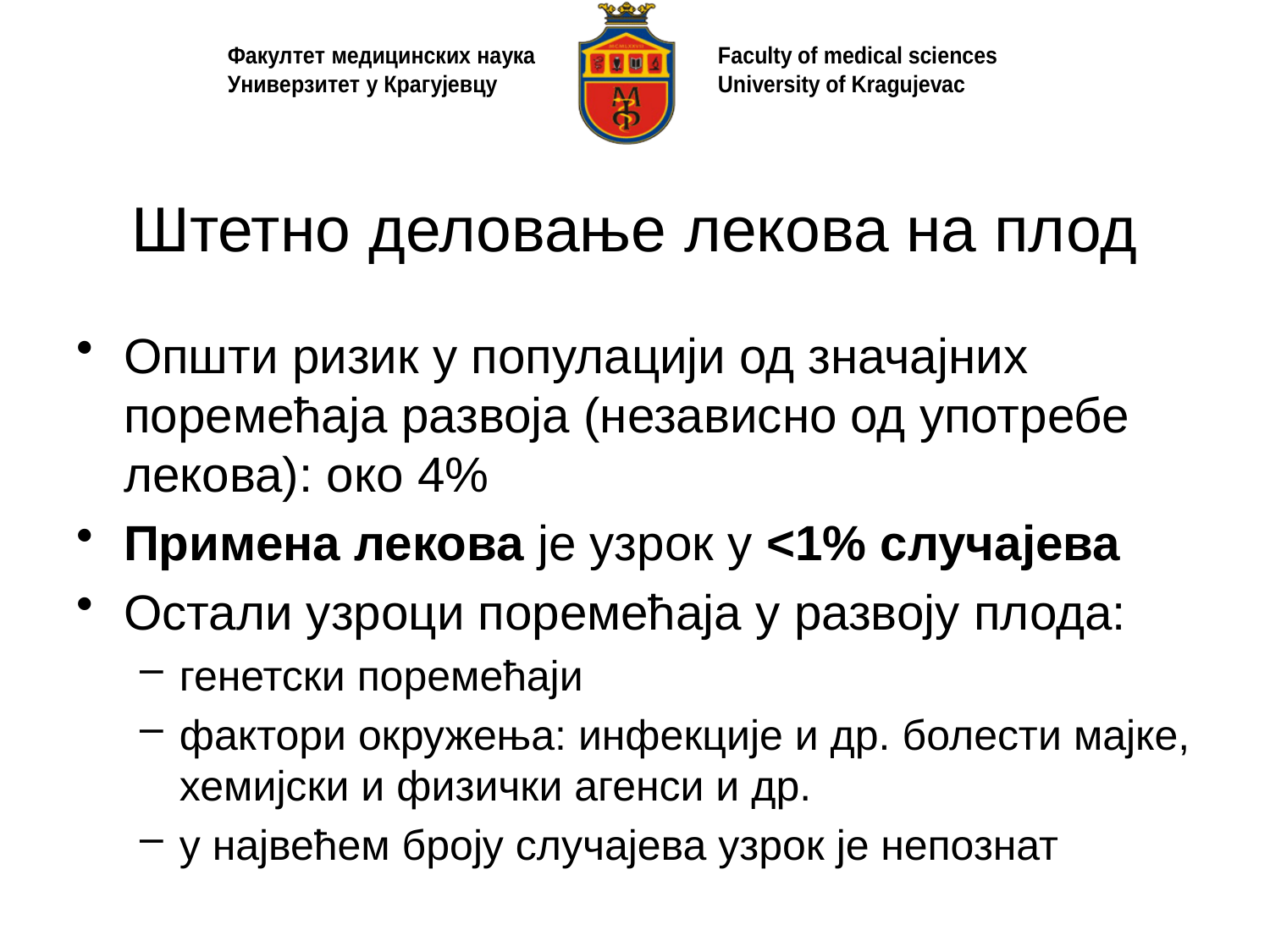

# Штетно деловање лекова на плод
Општи ризик у популацији од значајних поремећаја развоја (независно од употребе лекова): око 4%
Примена лекова је узрок у <1% случајева
Остали узроци поремећаја у развоју плода:
генетски поремећаји
фактори окружења: инфекције и др. болести мајке, хемијски и физички агенси и др.
у највећем броју случајева узрок је непознат